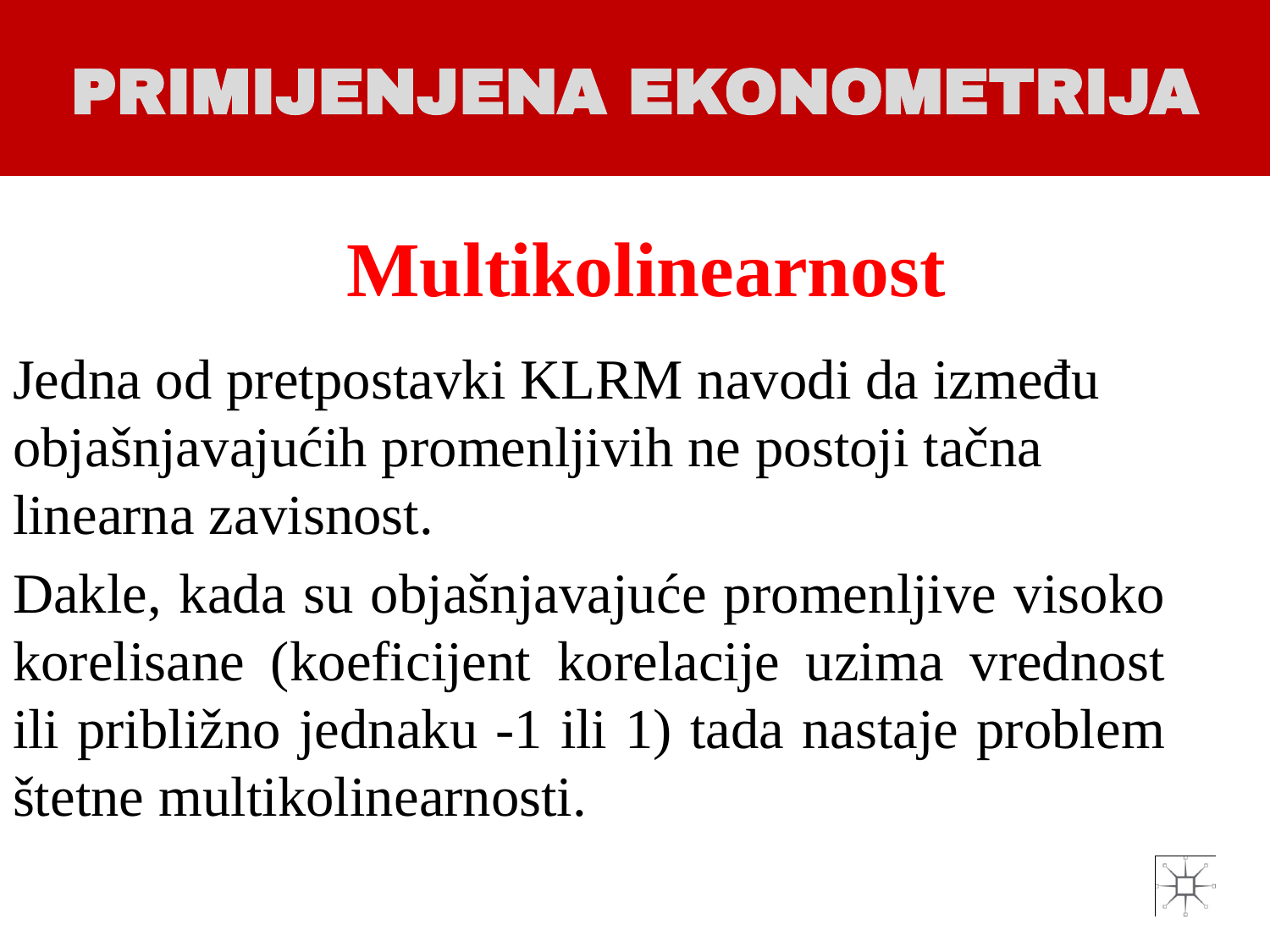

PRIMIJENJENA EKONOMETRIJA
# Multikolinearnost
Jedna od pretpostavki KLRM navodi da između objašnjavajućih promenljivih ne postoji tačna linearna zavisnost.
Dakle, kada su objašnjavajuće promenljive visoko korelisane (koeficijent korelacije uzima vrednost ili približno jednaku -1 ili 1) tada nastaje problem štetne multikolinearnosti.